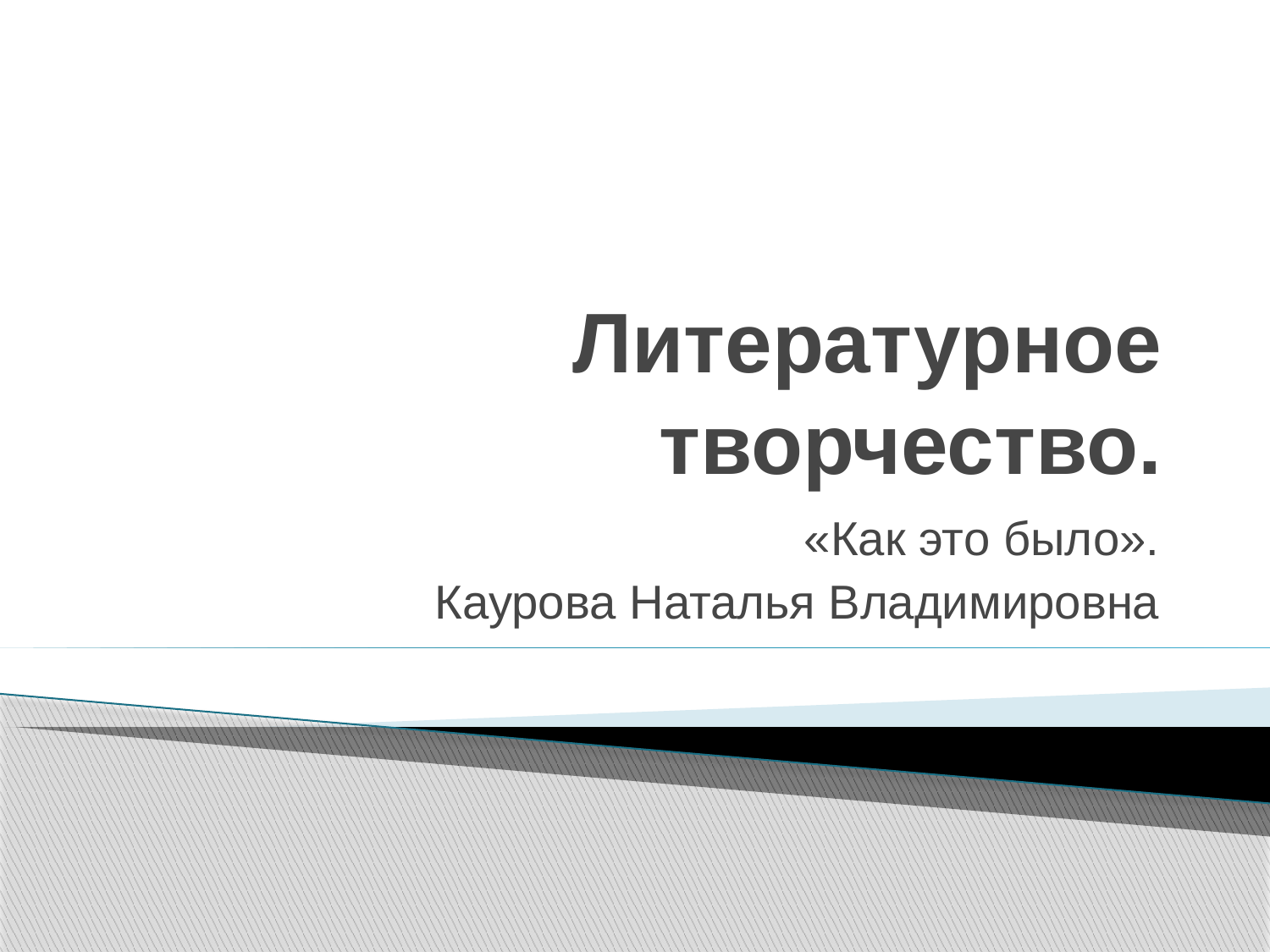

# Литературное творчество.
«Как это было».
Каурова Наталья Владимировна